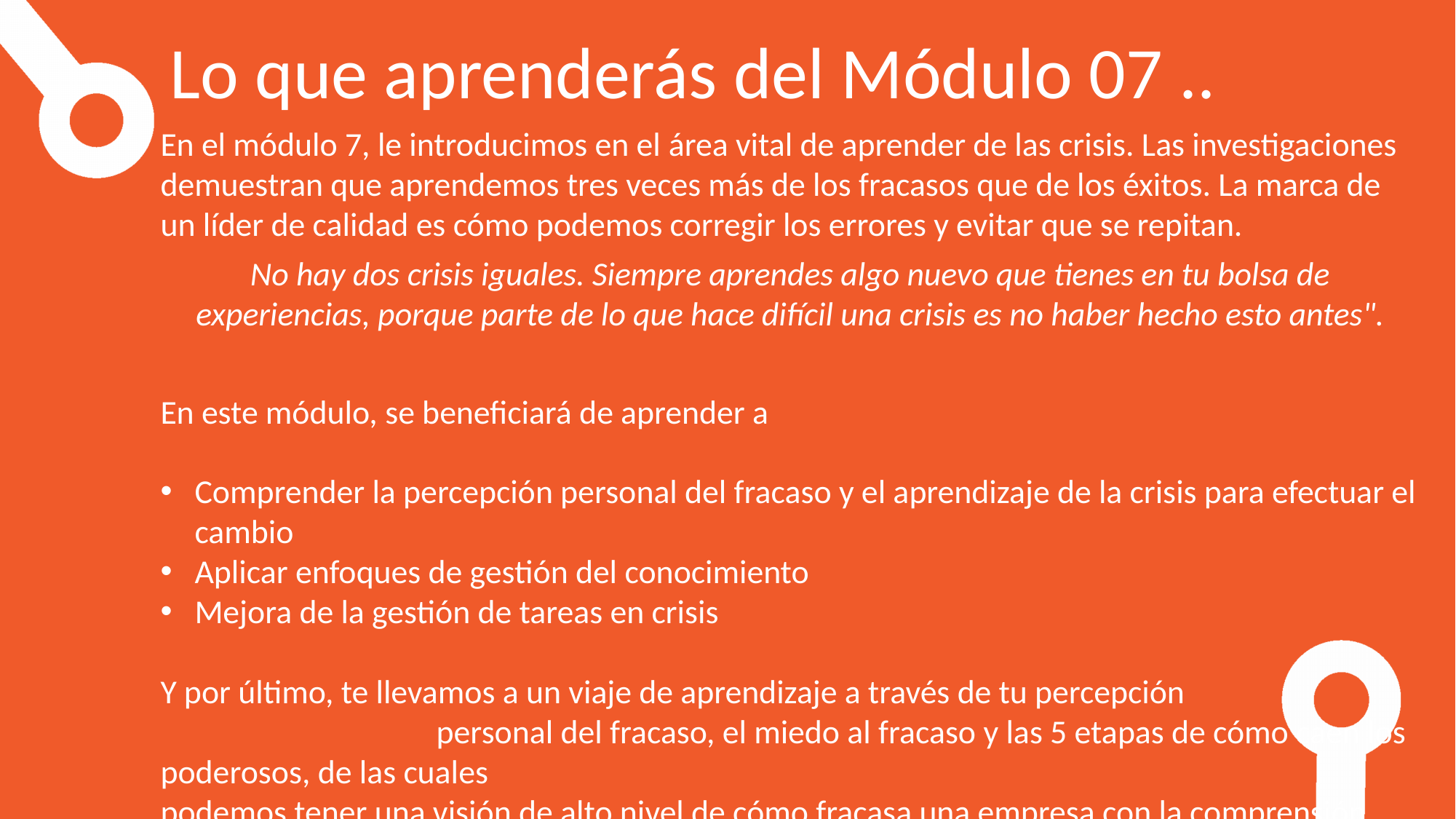

Lo que aprenderás del Módulo 07 ..
En el módulo 7, le introducimos en el área vital de aprender de las crisis. Las investigaciones demuestran que aprendemos tres veces más de los fracasos que de los éxitos. La marca de un líder de calidad es cómo podemos corregir los errores y evitar que se repitan.
No hay dos crisis iguales. Siempre aprendes algo nuevo que tienes en tu bolsa de experiencias, porque parte de lo que hace difícil una crisis es no haber hecho esto antes".

En este módulo, se beneficiará de aprender a

Comprender la percepción personal del fracaso y el aprendizaje de la crisis para efectuar el cambio
Aplicar enfoques de gestión del conocimiento
Mejora de la gestión de tareas en crisis

Y por último, te llevamos a un viaje de aprendizaje a través de tu percepción                                                                     personal del fracaso, el miedo al fracaso y las 5 etapas de cómo caen los poderosos, de las cuales
podemos tener una visión de alto nivel de cómo fracasa una empresa con la comprensión que                                aporta para evitarla.